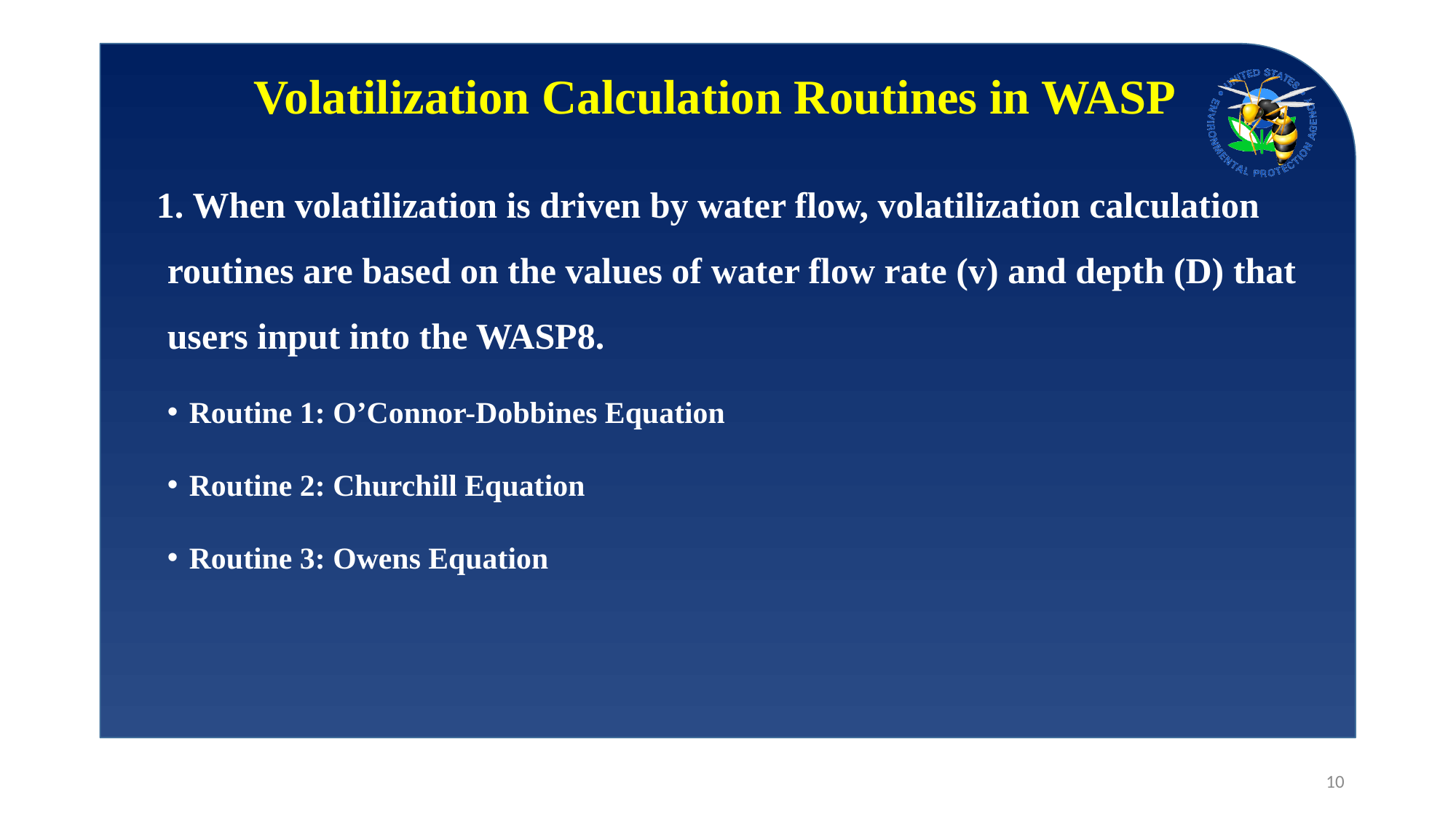

# Volatilization Calculation Routines in WASP
 When volatilization is driven by water flow, volatilization calculation routines are based on the values of water flow rate (v) and depth (D) that users input into the WASP8.
Routine 1: O’Connor-Dobbines Equation
Routine 2: Churchill Equation
Routine 3: Owens Equation

10